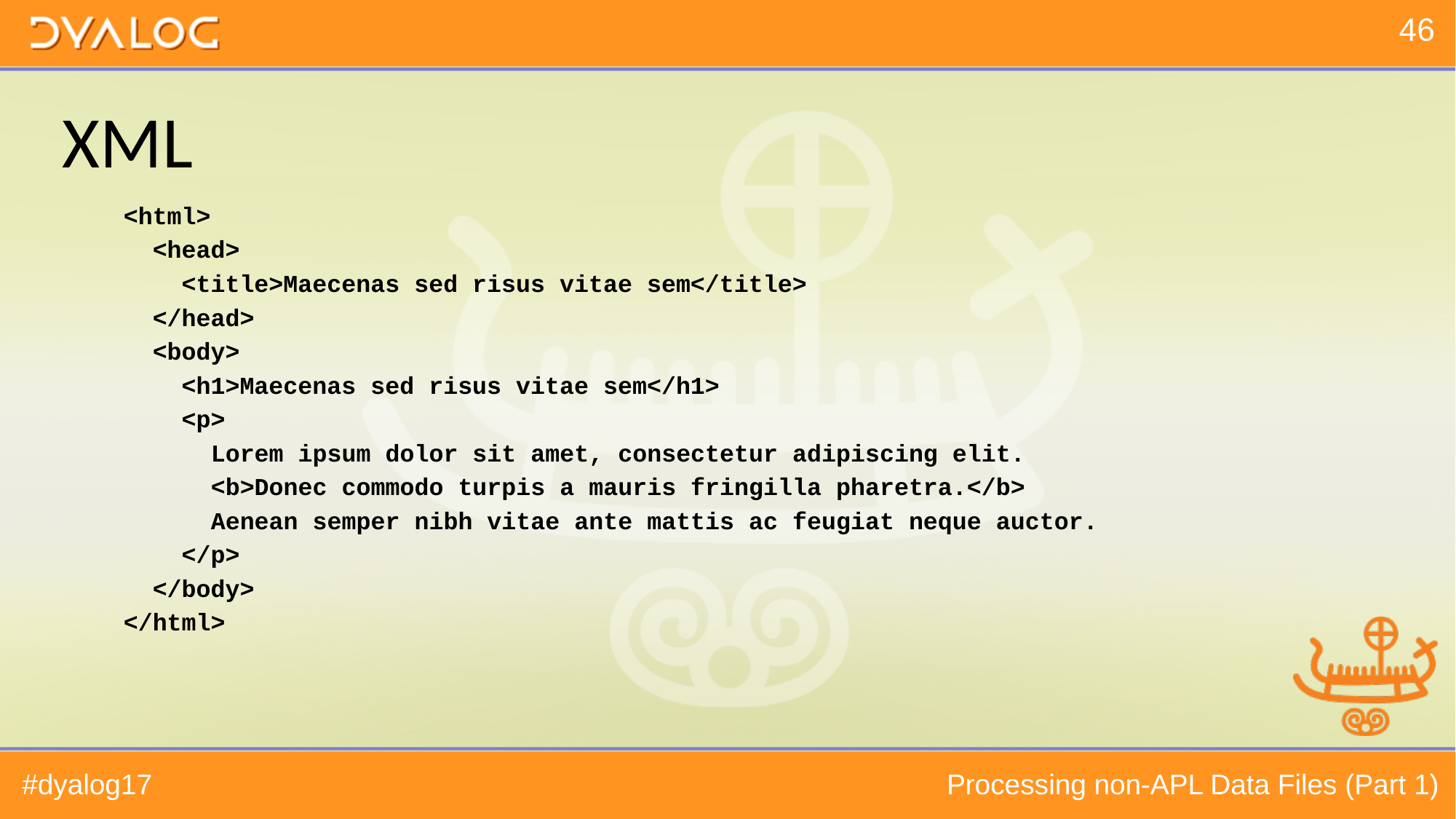

# XML

    <html>
      <head>
        <title>Maecenas sed risus vitae sem</title>
      </head>
      <body>
        <h1>Maecenas sed risus vitae sem</h1>
        <p>
          Lorem ipsum dolor sit amet, consectetur adipiscing elit.
          <b>Donec commodo turpis a mauris fringilla pharetra.</b>
          Aenean semper nibh vitae ante mattis ac feugiat neque auctor.
        </p>
      </body>
    </html>